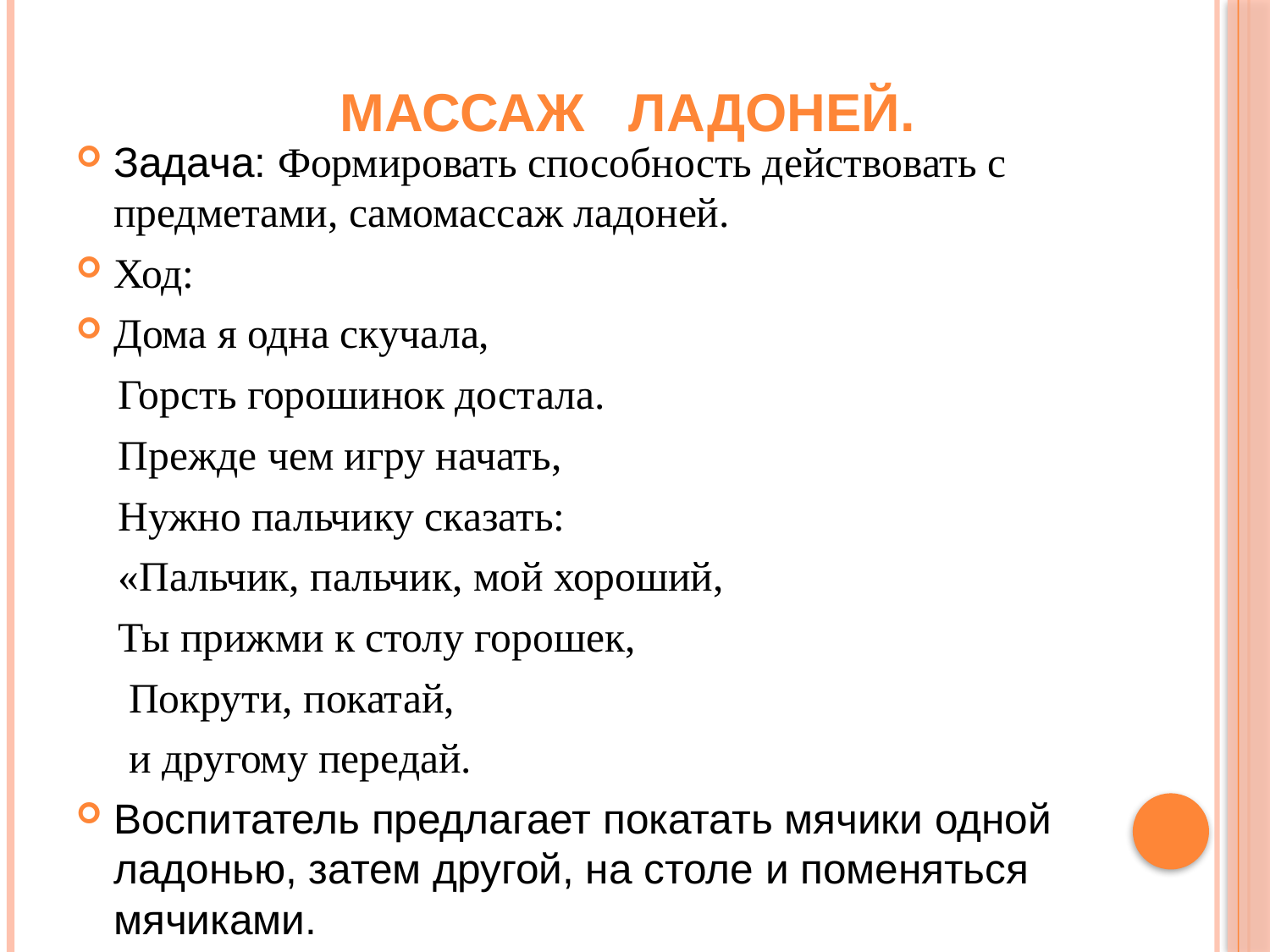

# Массаж   ладоней.
Задача: Формировать способность действовать с предметами, самомассаж ладоней.
Ход:
Дома я одна скучала,
    Горсть горошинок достала.
    Прежде чем игру начать,
    Нужно пальчику сказать:
    «Пальчик, пальчик, мой хороший,
    Ты прижми к столу горошек,
     Покрути, покатай,
     и другому передай.
Воспитатель предлагает покатать мячики одной ладонью, затем другой, на столе и поменяться мячиками.